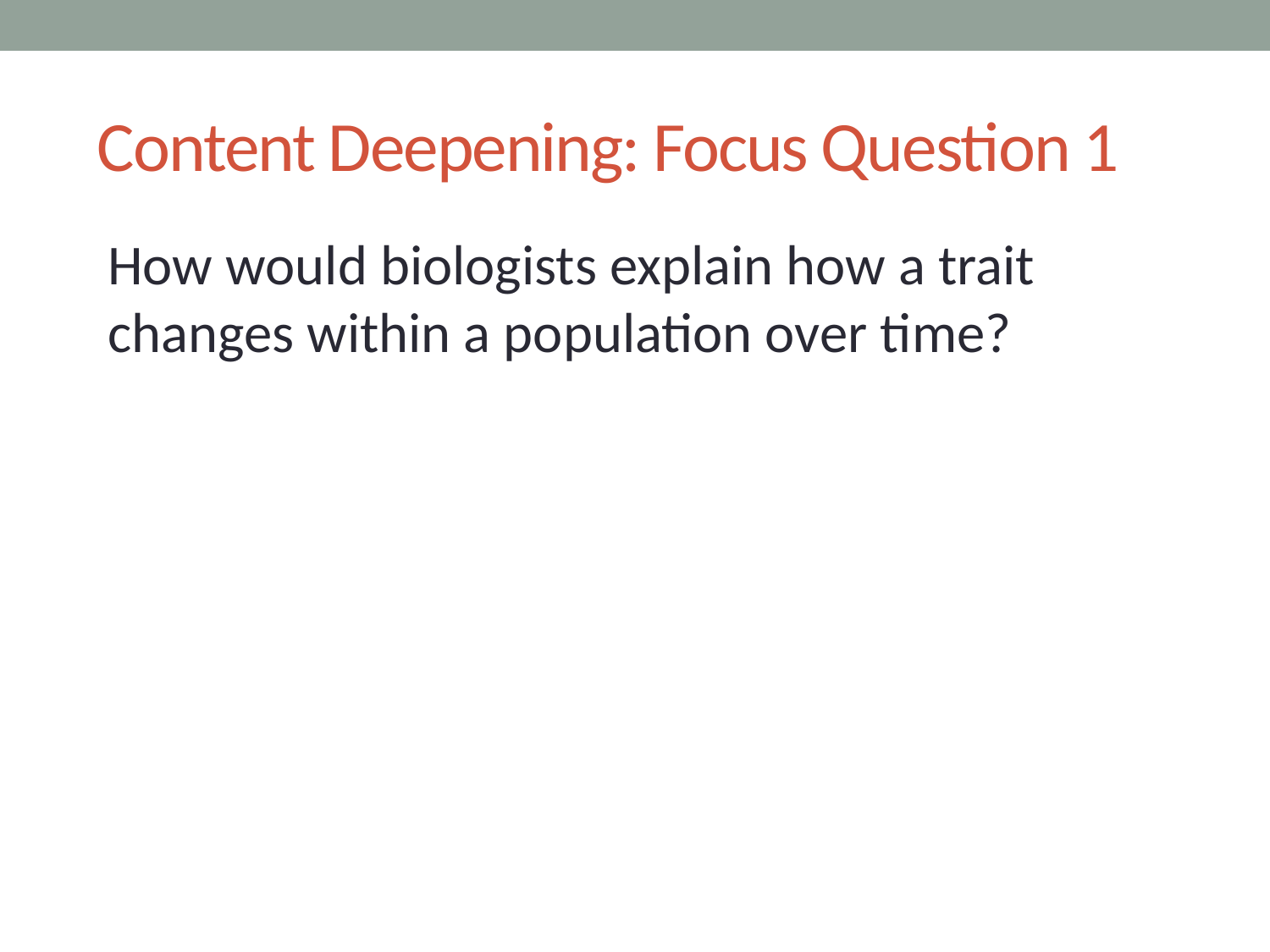

# Content Deepening: Focus Question 1
How would biologists explain how a trait changes within a population over time?